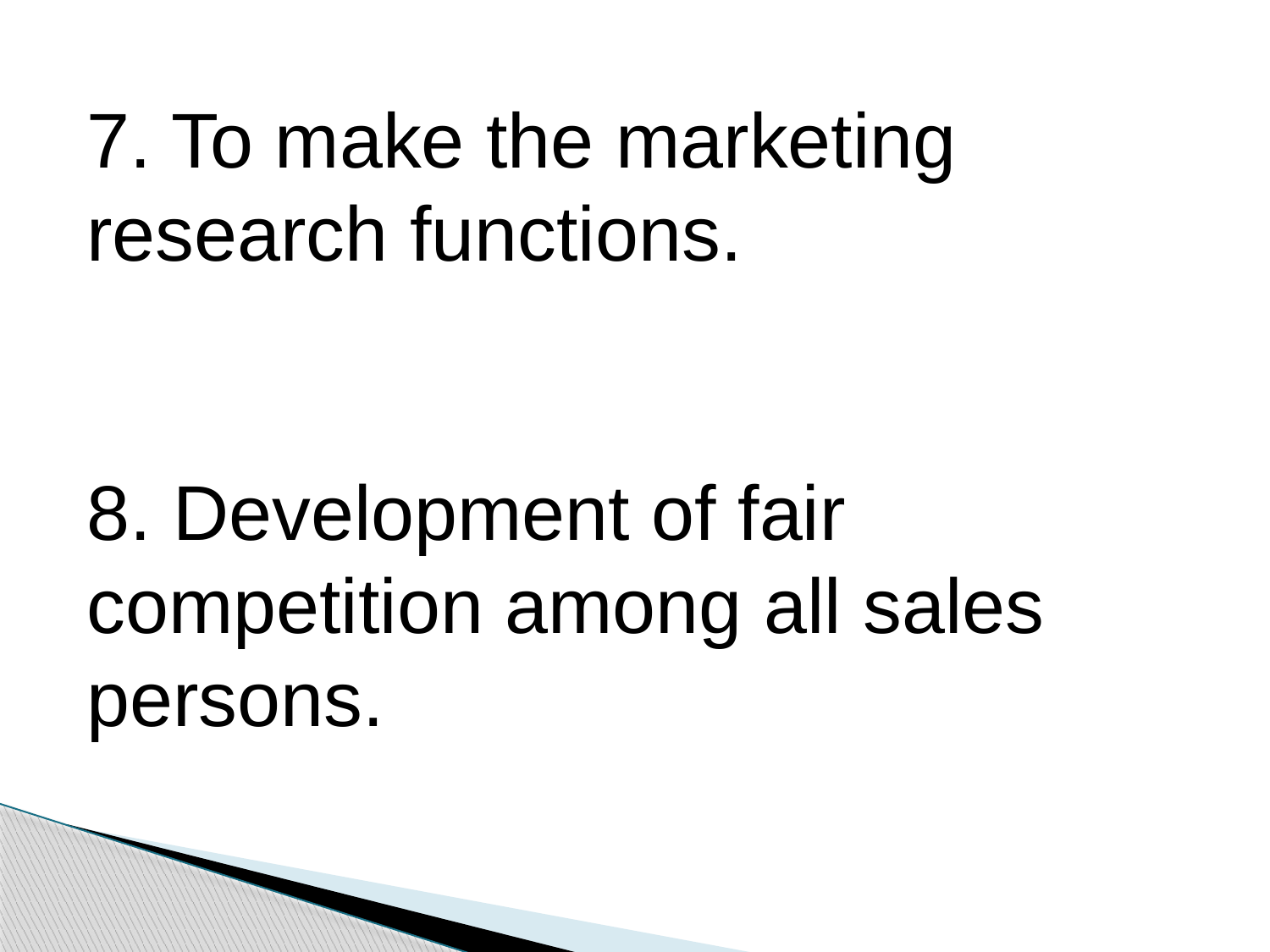

7. To make the marketing research functions.

8. Development of fair competition among all sales persons.